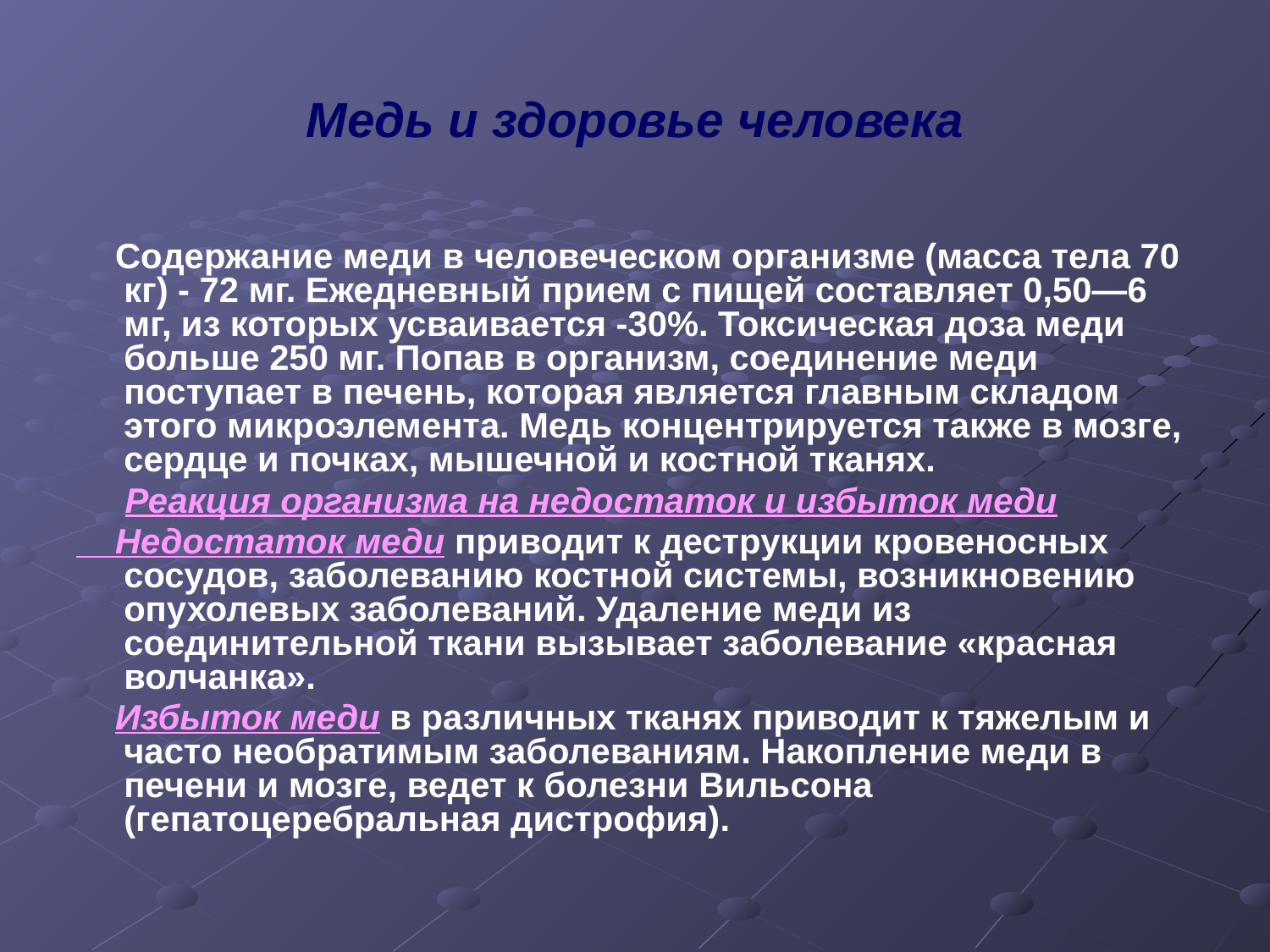

# Медь и здоровье человека

    Содержание меди в человеческом организме (масса тела 70 кг) - 72 мг. Ежедневный прием с пищей составляет 0,50—6 мг, из которых усваивается -30%. Токсическая доза меди больше 250 мг. Попав в организм, соединение меди поступает в печень, которая является главным складом этого микроэлемента. Медь концентрируется также в мозге, сердце и почках, мышечной и костной тканях.
     Реакция организма на недостаток и избыток меди
    Недостаток меди приводит к деструкции кровеносных сосудов, заболеванию костной системы, возникновению опухолевых заболеваний. Удаление меди из соединительной ткани вызывает заболевание «красная волчанка».
    Избыток меди в различных тканях приводит к тяжелым и часто необратимым заболеваниям. Накопление меди в печени и мозге, ведет к болезни Вильсона (гепатоцеребральная дистрофия).